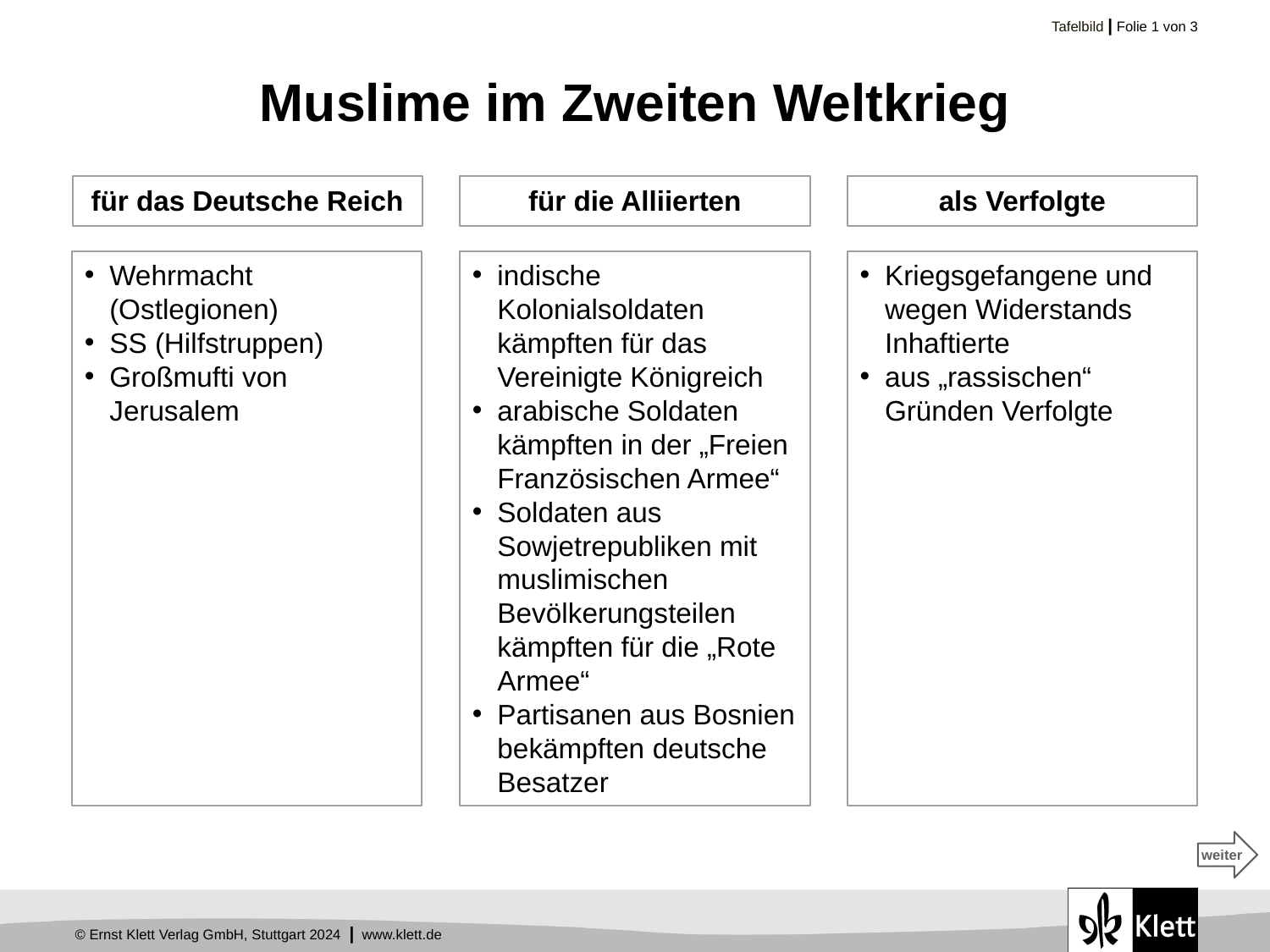

# Muslime im Zweiten Weltkrieg
für das Deutsche Reich
für die Alliierten
als Verfolgte
indische Kolonialsoldaten kämpften für das Vereinigte Königreich
arabische Soldaten kämpften in der „Freien ­Französischen ­Armee“
Soldaten aus Sowjetrepubliken mit muslimischen Bevölkerungsteilen kämpften für die „Rote Armee“
Partisanen aus Bosnien bekämpften ­deutsche Besatzer
Wehrmacht (Ostlegionen)
SS (Hilfstruppen)
Großmufti von Jerusalem
Kriegsgefangene und wegen Widerstands Inhaftierte
aus „rassischen“ Gründen Verfolgte
weiter